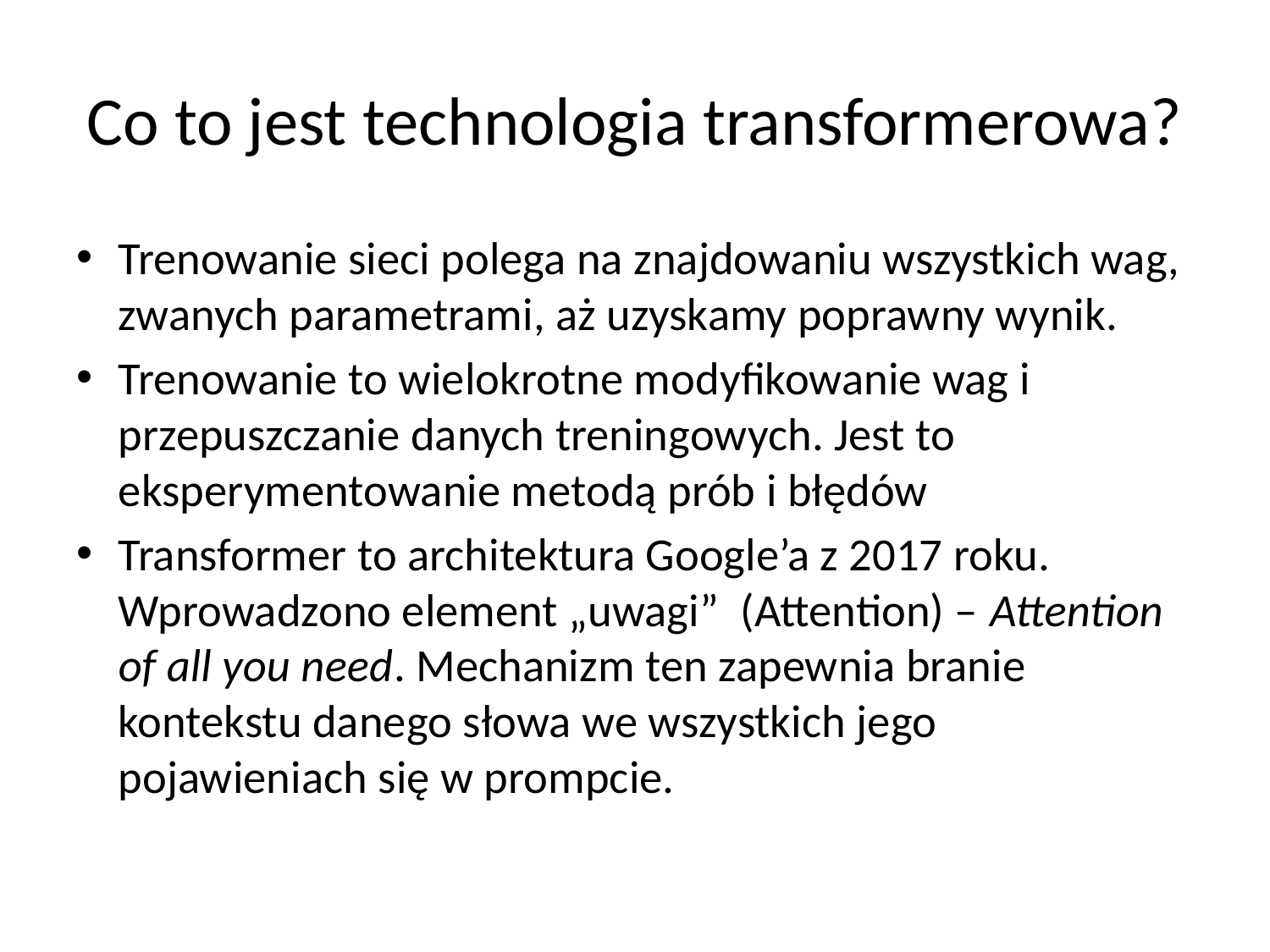

# Co to jest technologia transformerowa?
Trenowanie sieci polega na znajdowaniu wszystkich wag, zwanych parametrami, aż uzyskamy poprawny wynik.
Trenowanie to wielokrotne modyfikowanie wag i przepuszczanie danych treningowych. Jest to eksperymentowanie metodą prób i błędów
Transformer to architektura Google’a z 2017 roku. Wprowadzono element „uwagi”  (Attention) – Attention of all you need. Mechanizm ten zapewnia branie kontekstu danego słowa we wszystkich jego pojawieniach się w prompcie.